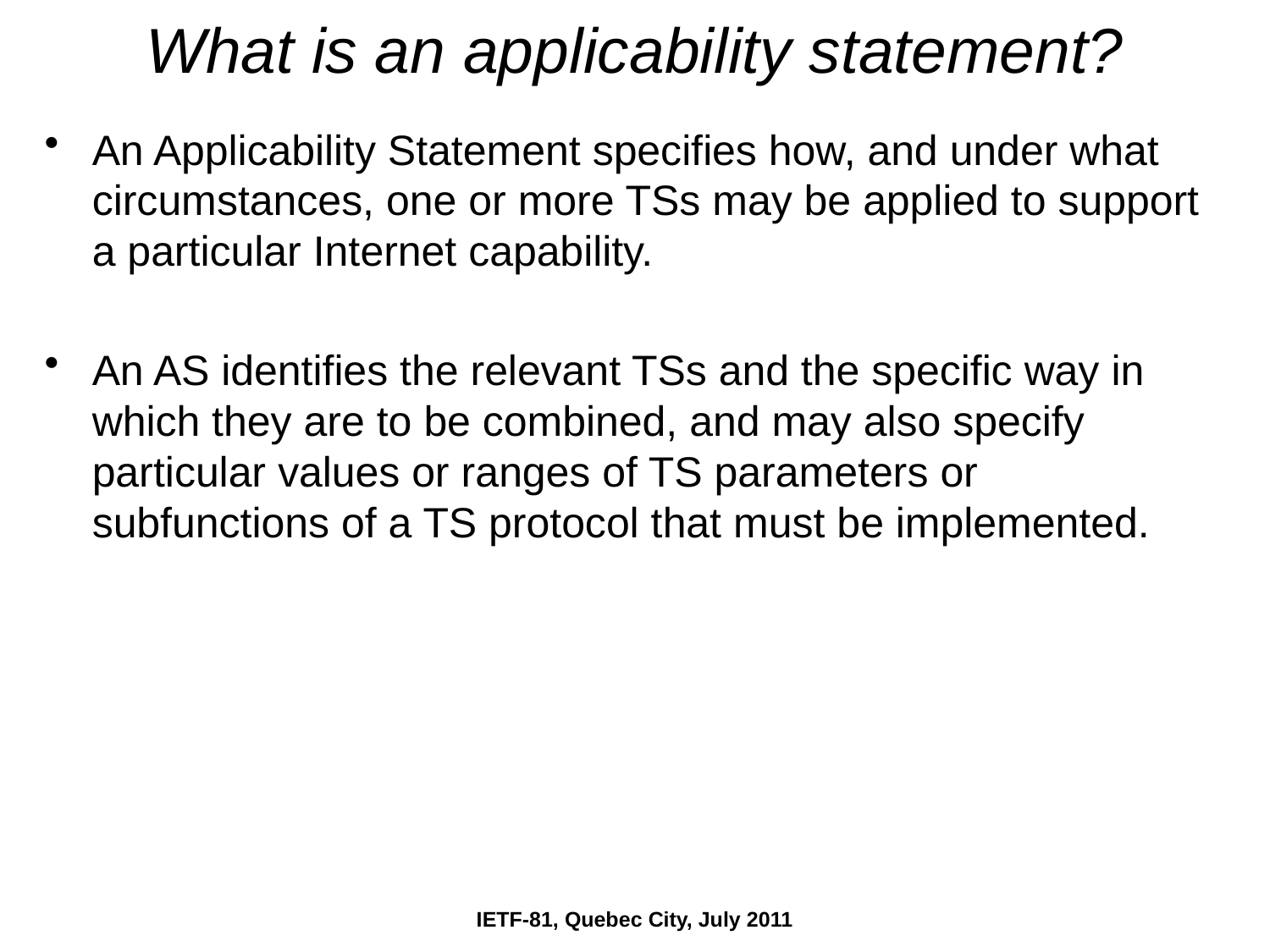

# What is an applicability statement?
An Applicability Statement specifies how, and under what   circumstances, one or more TSs may be applied to support a particular Internet capability.

An AS identifies the relevant TSs and the specific way in which they are to be combined, and may also specify particular values or ranges of TS parameters or subfunctions of a TS protocol that must be implemented.

IETF-81, Quebec City, July 2011